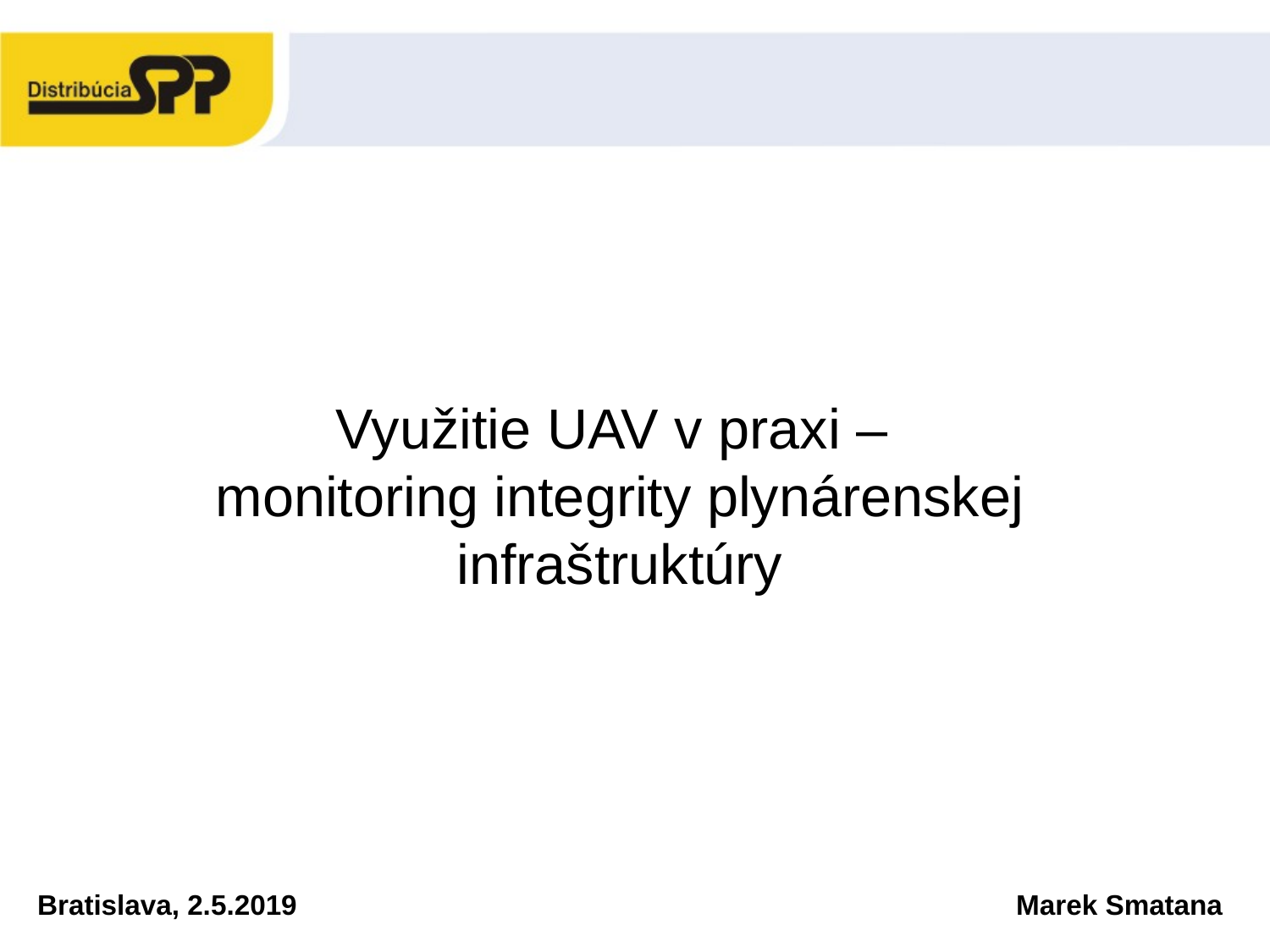

Využitie UAV v praxi –
monitoring integrity plynárenskej infraštruktúry

Marek Smatana
Bratislava, 2.5.2019